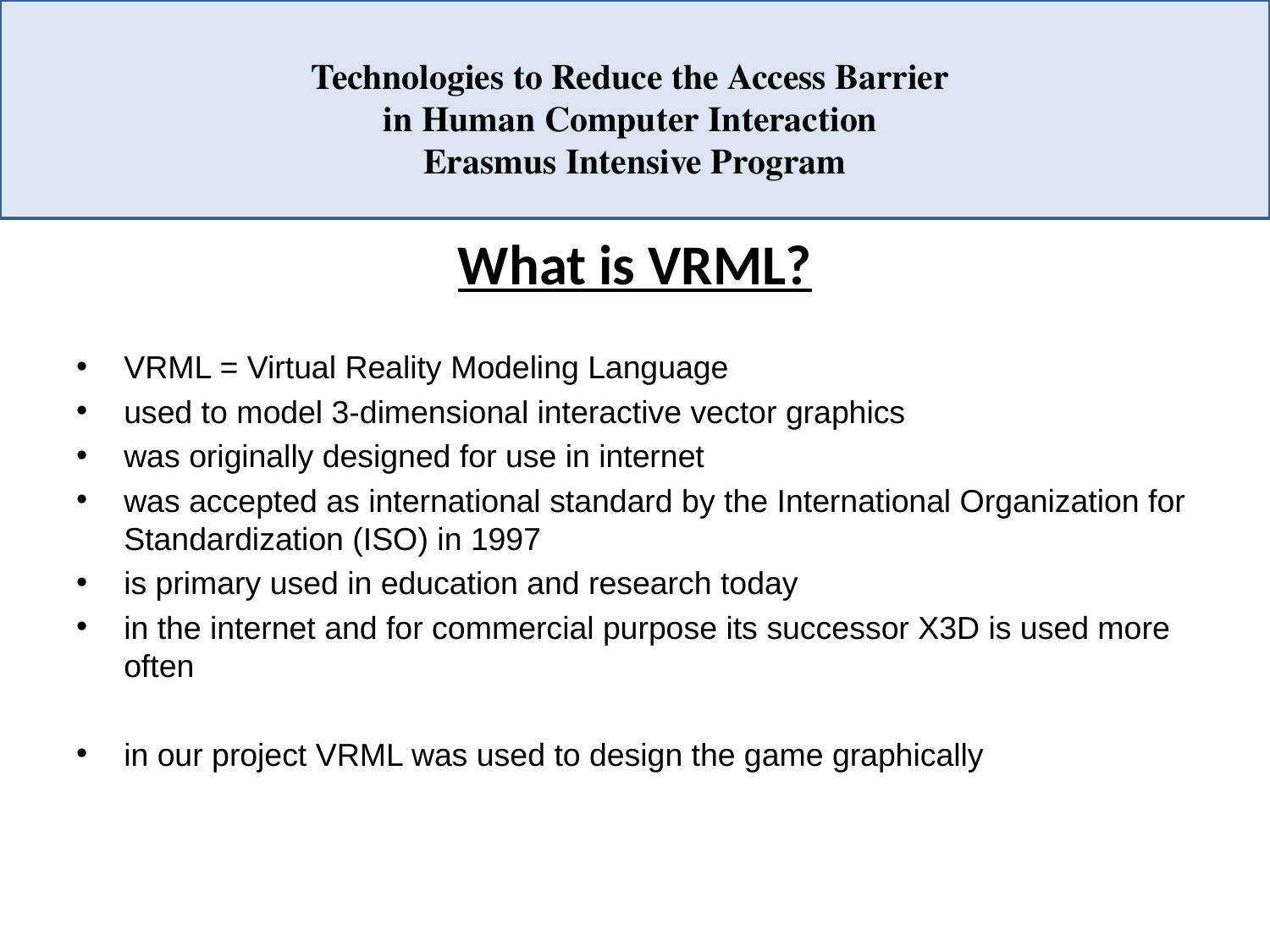

# Technologies to Reduce the Access Barrier in Human Computer Interaction Erasmus Intensive Program
What is VRML?

VRML = Virtual Reality Modeling Language
used to model 3-dimensional interactive vector graphics
was originally designed for use in internet
was accepted as international standard by the International Organization for Standardization (ISO) in 1997
is primary used in education and research today
in the internet and for commercial purpose its successor X3D is used more often

in our project VRML was used to design the game graphically